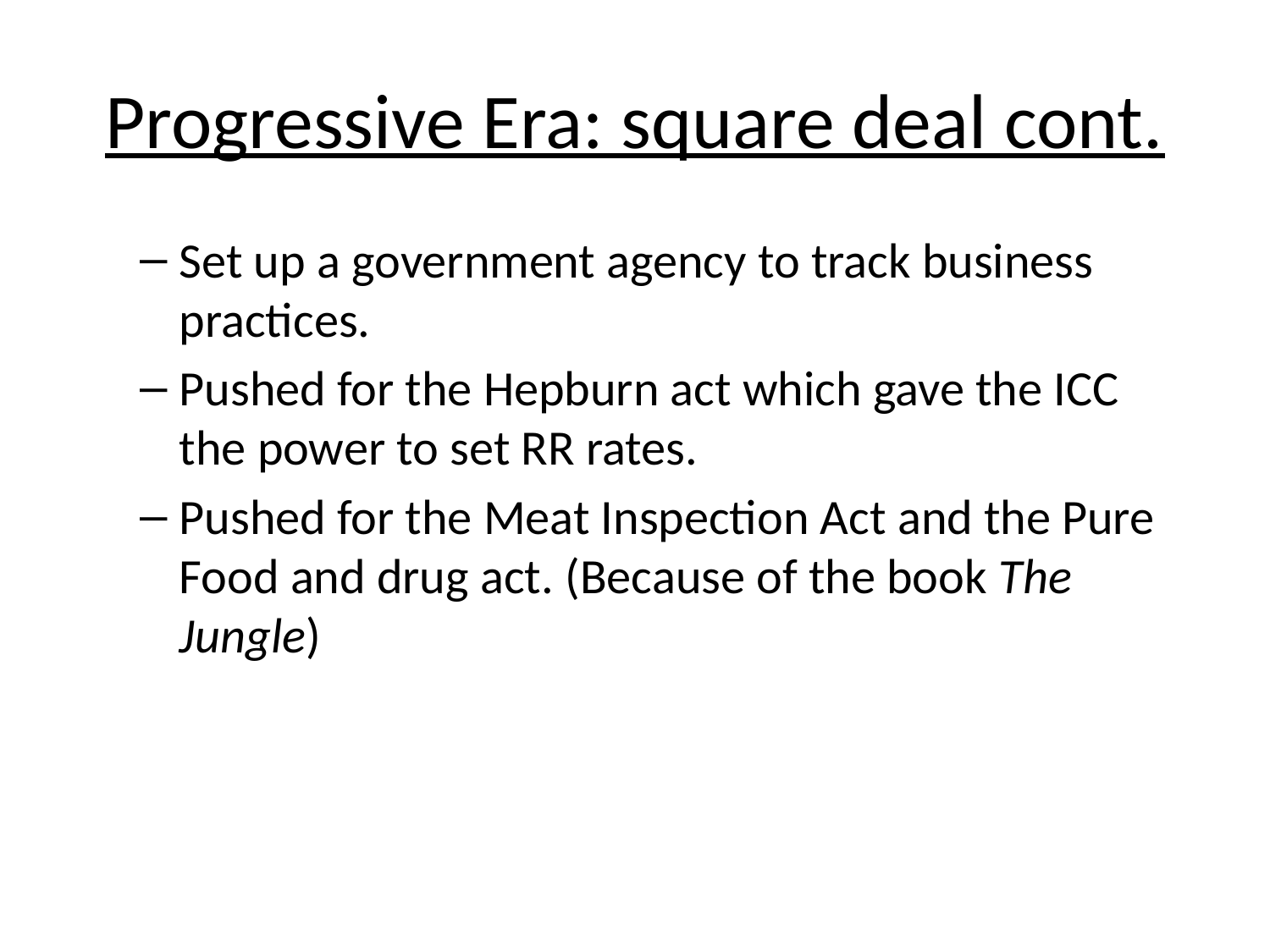

# Progressive Era: square deal cont.
Set up a government agency to track business practices.
Pushed for the Hepburn act which gave the ICC the power to set RR rates.
Pushed for the Meat Inspection Act and the Pure Food and drug act. (Because of the book The Jungle)